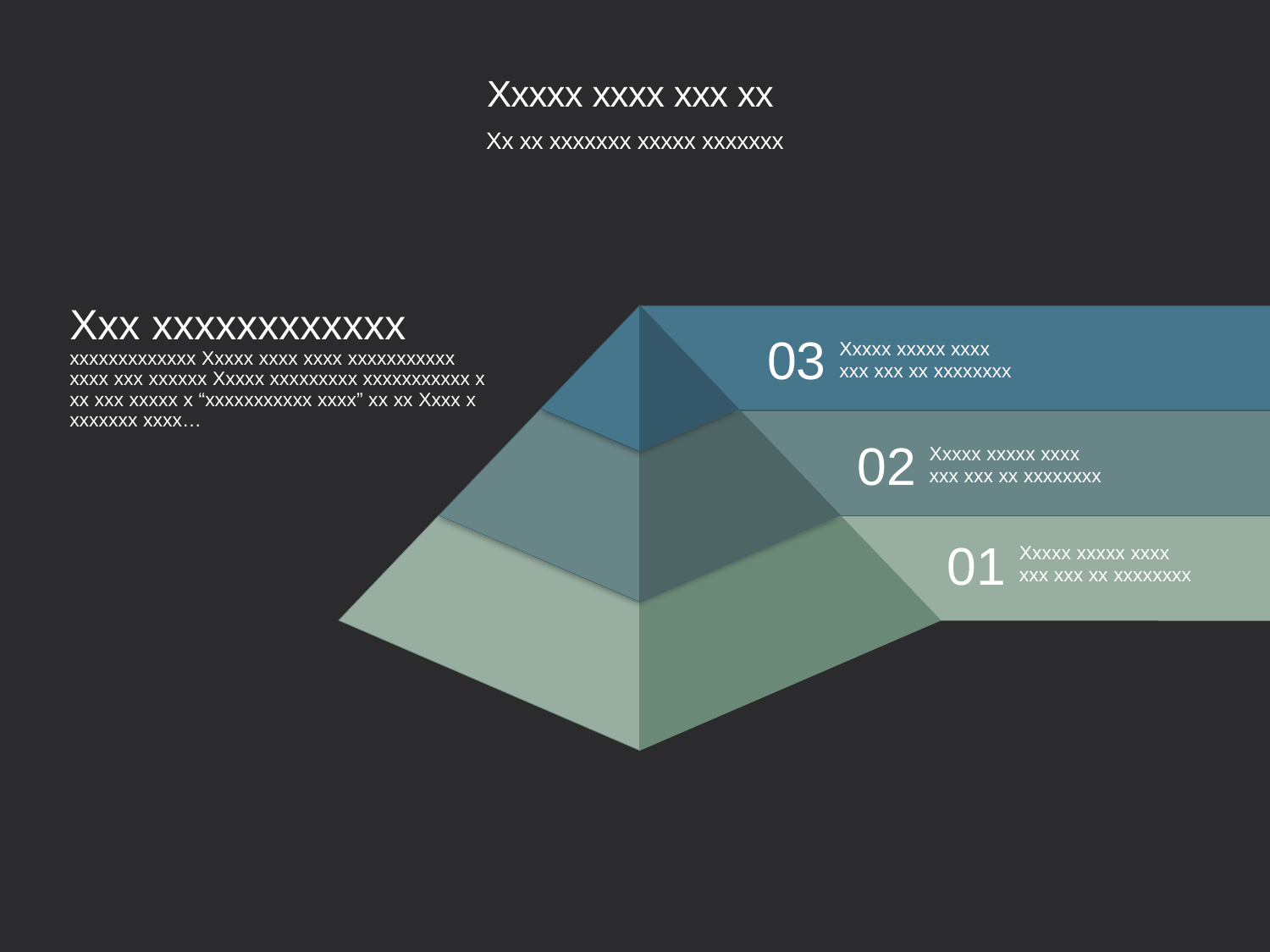

# Xxxxx xxxx xxx xx
Xx xx xxxxxxx xxxxx xxxxxxx
Xxx xxxxxxxxxxxx
xxxxxxxxxxxxx Xxxxx xxxx xxxx xxxxxxxxxxx xxxx xxx xxxxxx Xxxxx xxxxxxxxx xxxxxxxxxxx x xx xxx xxxxx x “xxxxxxxxxxx xxxx” xx xx Xxxx x xxxxxxx xxxx…

03
Xxxxx xxxxx xxxx
xxx xxx xx xxxxxxxx

02

Xxxxx xxxxx xxxx
xxx xxx xx xxxxxxxx

01
Xxxxx xxxxx xxxx
xxx xxx xx xxxxxxxx